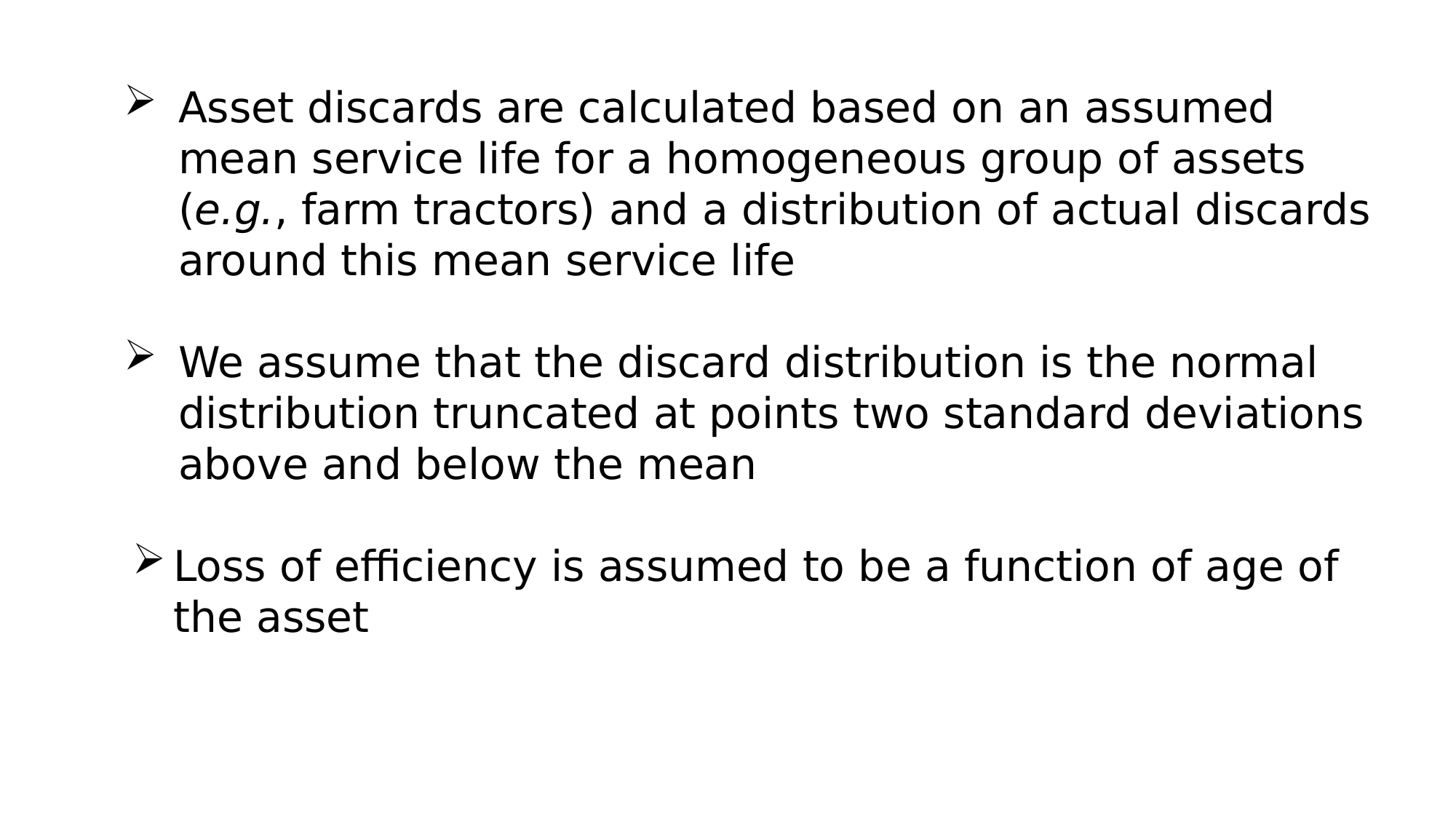

Asset discards are calculated based on an assumed mean service life for a homogeneous group of assets (e.g., farm tractors) and a distribution of actual discards around this mean service life

We assume that the discard distribution is the normal distribution truncated at points two standard deviations above and below the mean
Loss of efficiency is assumed to be a function of age of the asset